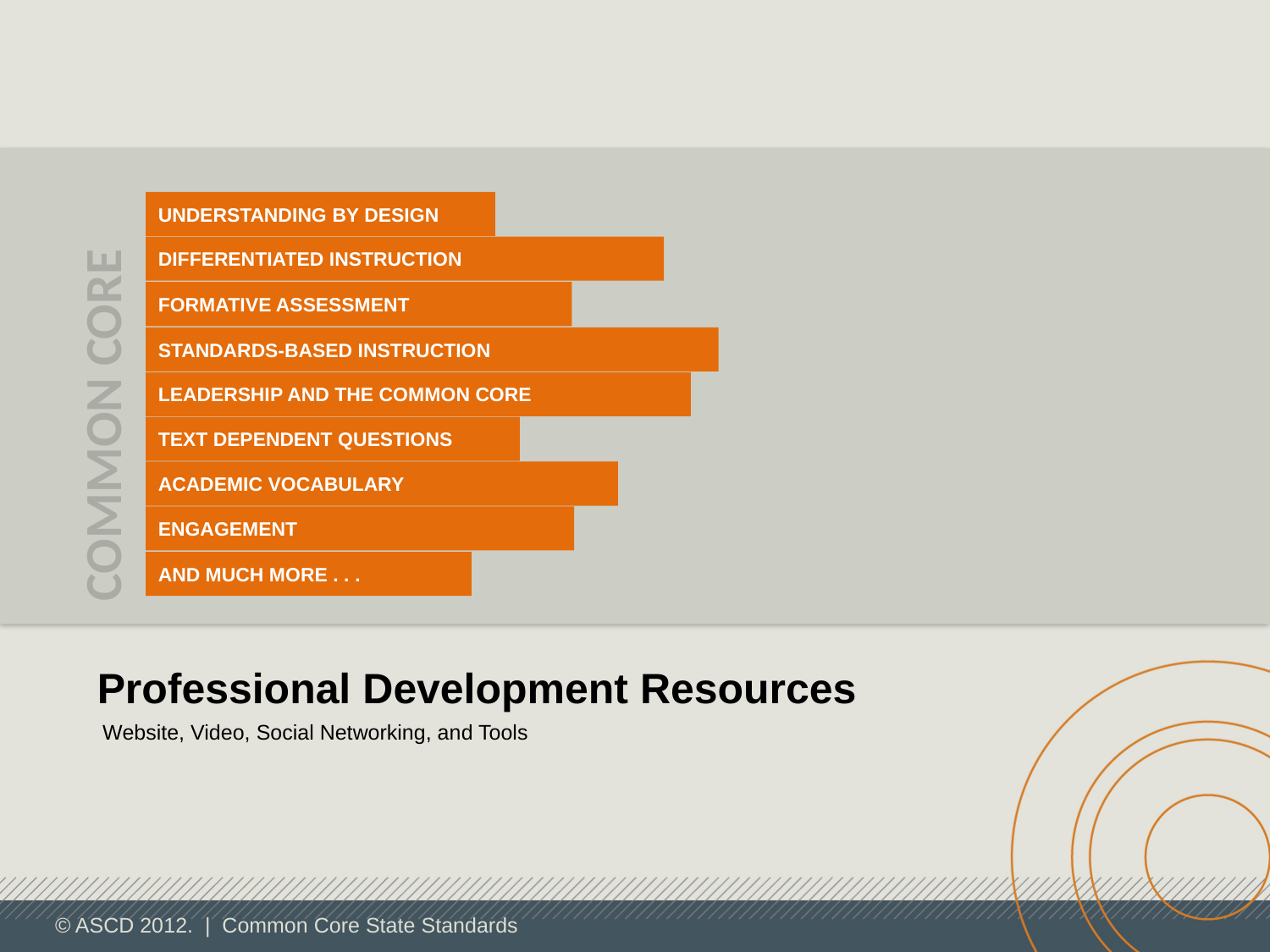

# COMMON CORE
understanding BY DESIGN
DIFFERENTIATED INSTRUCTION
FORMATIVE ASSESSMENT
STANDARDS-BASED INSTRUCTION
LEADERSHIP AND THE COMMON CORE
TEXT DEPENDENT QUESTIONS
ACADEMIC VOCABULARY
ENGAGEMENT
AND MUCH MORE . . .
Professional Development Resources
Website, Video, Social Networking, and Tools
© ASCD 2012.  |  Common Core State Standards